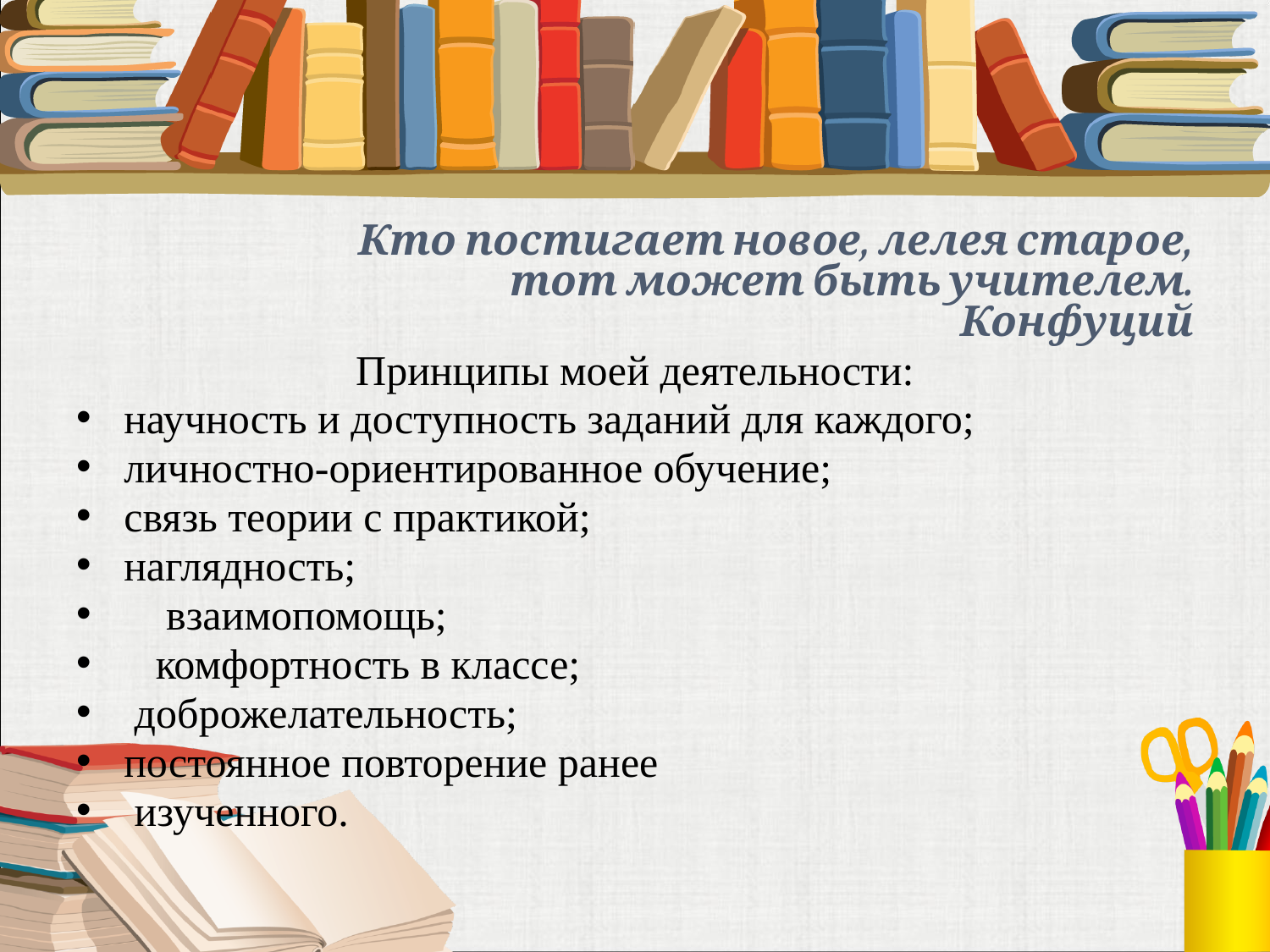

#
Кто постигает новое, лелея старое,
тот может быть учителем.
Конфуций
Принципы моей деятельности:
научность и доступность заданий для каждого;
личностно-ориентированное обучение;
связь теории с практикой;
наглядность;
    взаимопомощь;
   комфортность в классе;
 доброжелательность;
постоянное повторение ранее
 изученного.